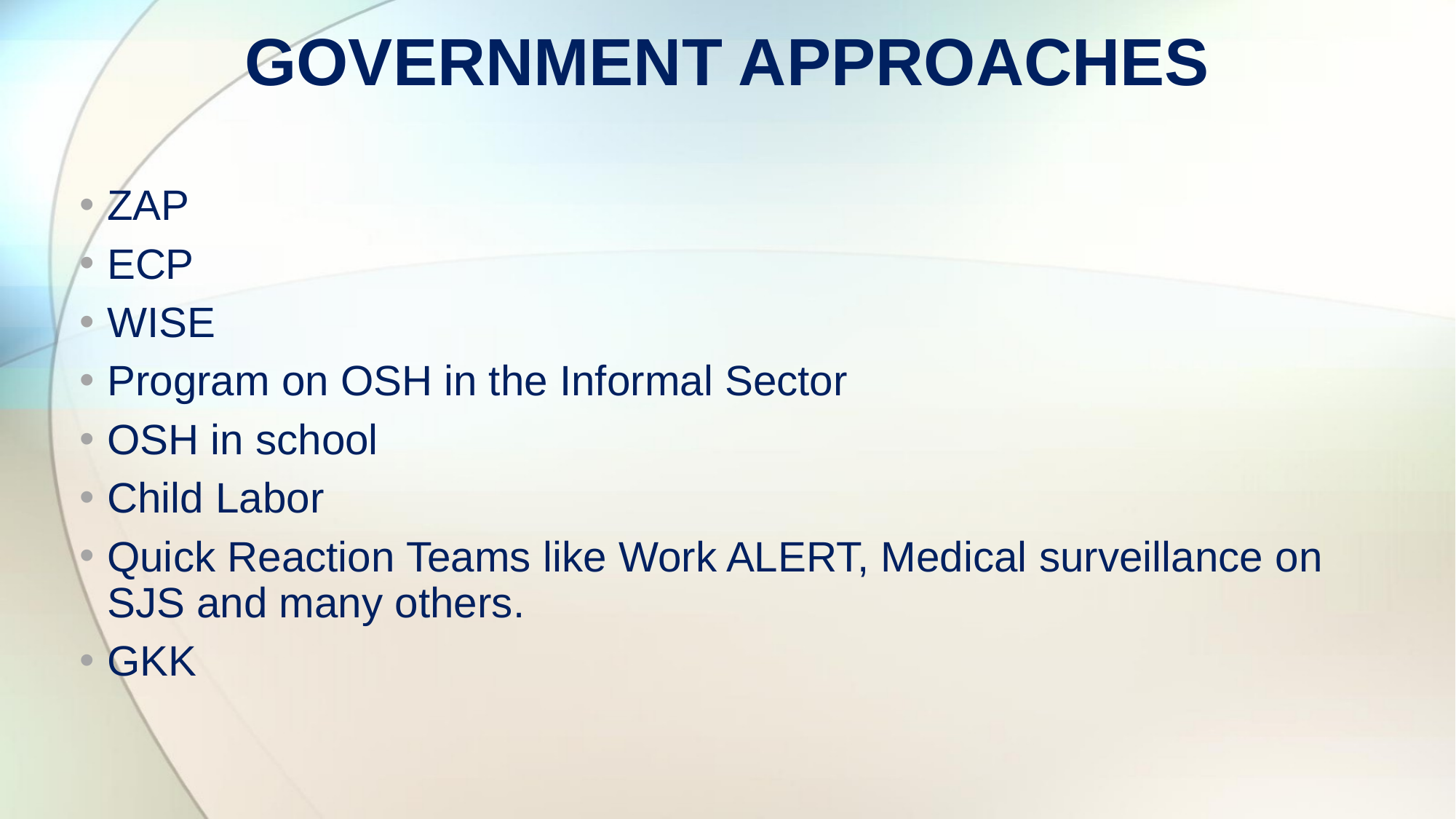

# GOVERNMENT APPROACHES
ZAP
ECP
WISE
Program on OSH in the Informal Sector
OSH in school
Child Labor
Quick Reaction Teams like Work ALERT, Medical surveillance on SJS and many others.
GKK